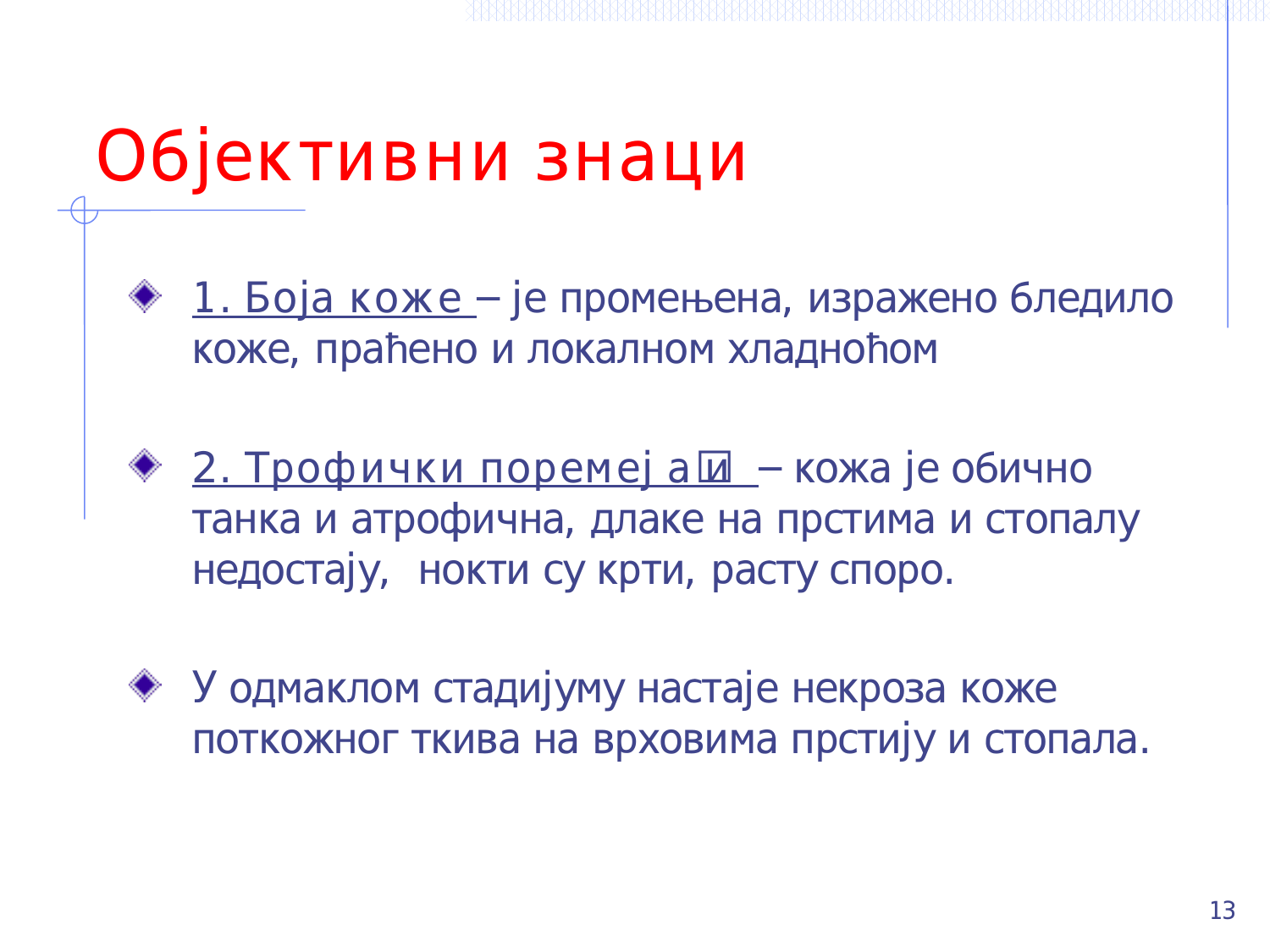

# Објективни знаци
1. Боја коже – је промењена, изражено бледило коже, праћено и локалном хладноћом

2. Трофички поремећаји  – кожа је обично танка и атрофична, длаке на прстима и стопалу недостају,  нокти су крти, расту споро.

У одмаклом стадијуму настаје некроза коже поткожног ткива на врховима прстију и стопала.
13